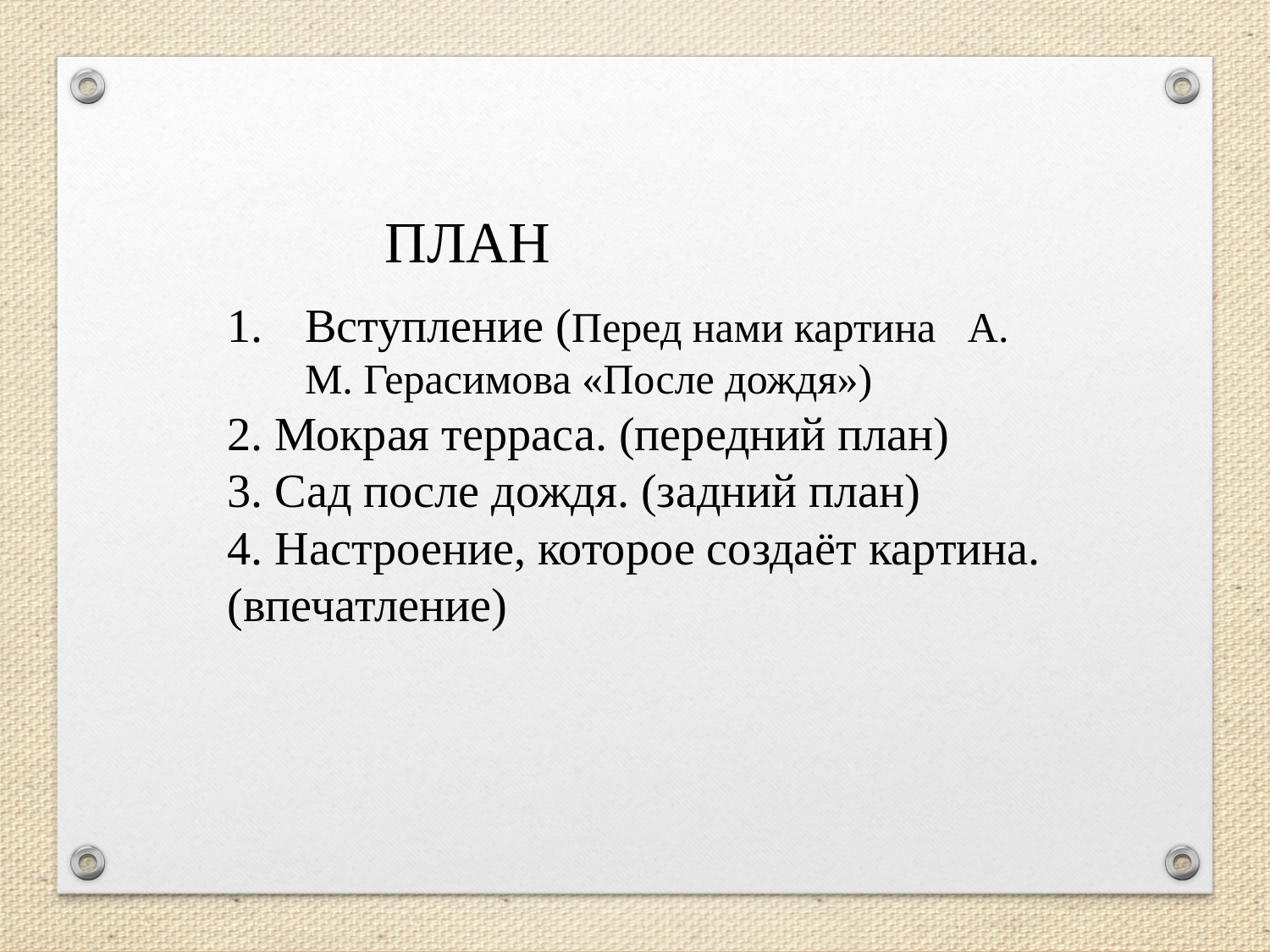

ПЛАН
Вступление (Перед нами картина   А. М. Герасимова «После дождя»)
2. Мокрая терраса. (передний план)
3. Сад после дождя. (задний план)
4. Настроение, которое создаёт картина. (впечатление)